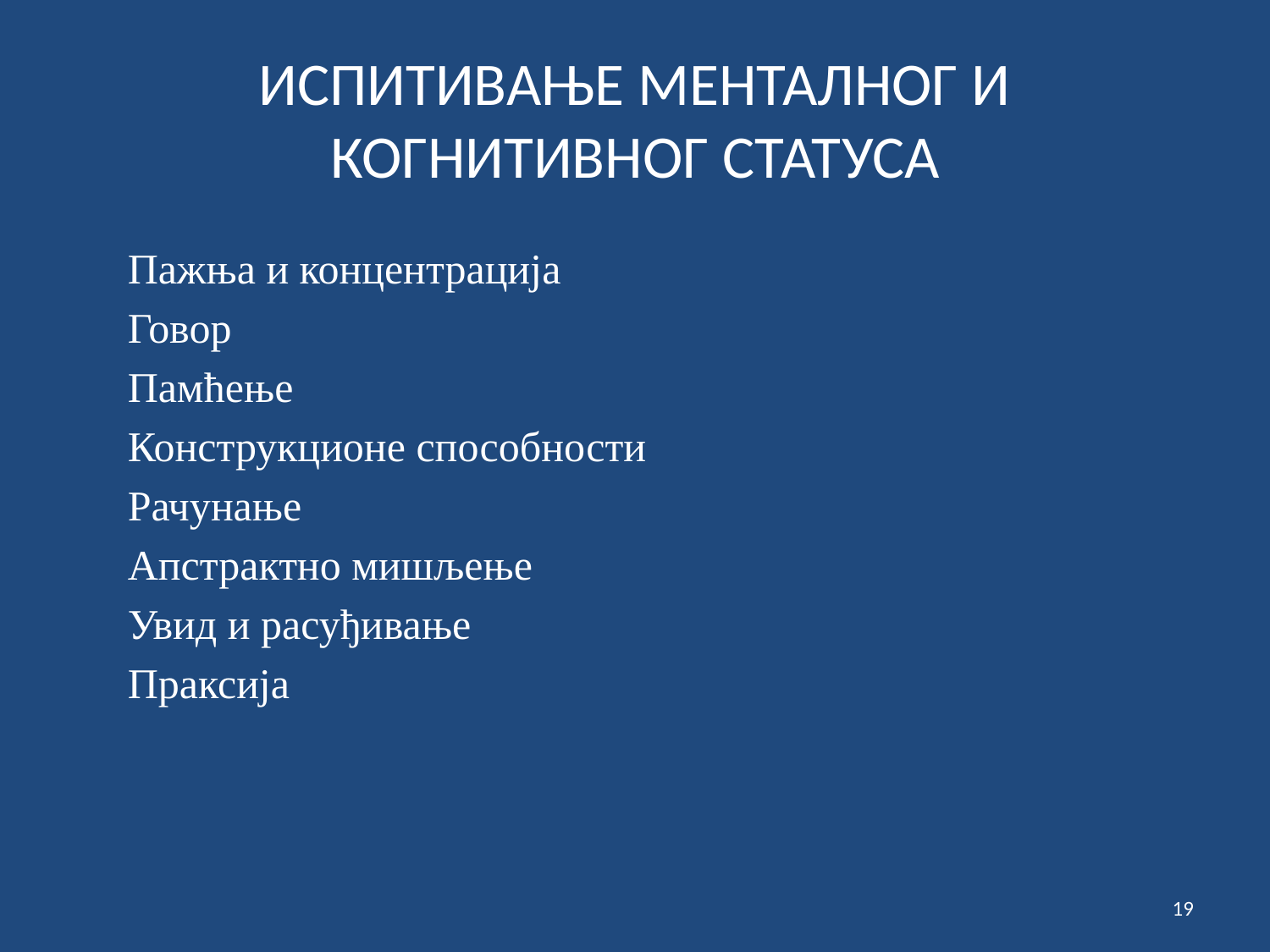

# ИСПИТИВАЊЕ МЕНТАЛНОГ И КОГНИТИВНОГ СТАТУСА

Пажња и концентрација
Говор
Памћење
Конструкционе способности
Рачунање
Апстрактно мишљење
Увид и расуђивање
Праксија
19